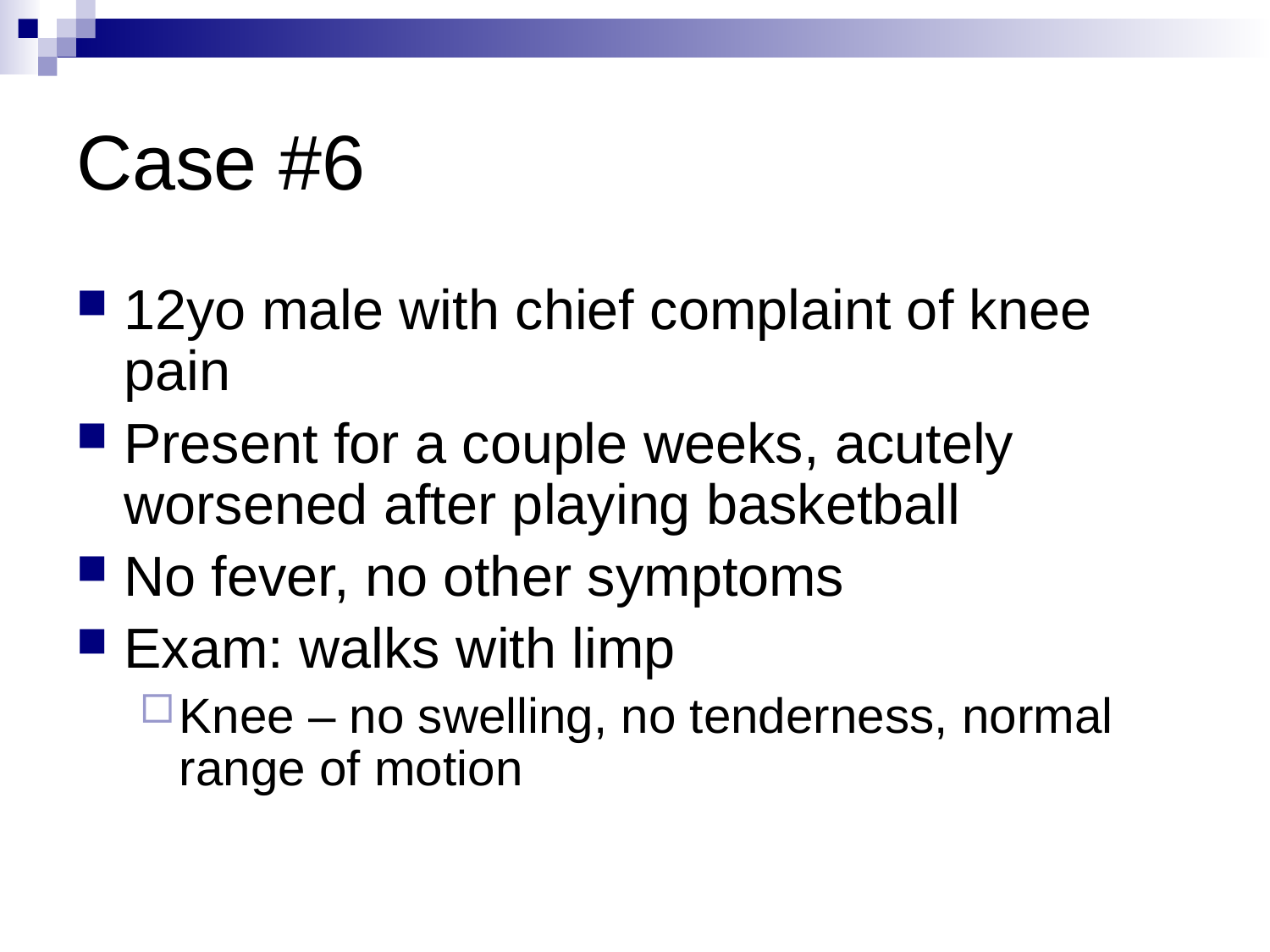

# Case #6
12yo male with chief complaint of knee pain
Present for a couple weeks, acutely worsened after playing basketball
No fever, no other symptoms
Exam: walks with limp
Knee – no swelling, no tenderness, normal range of motion